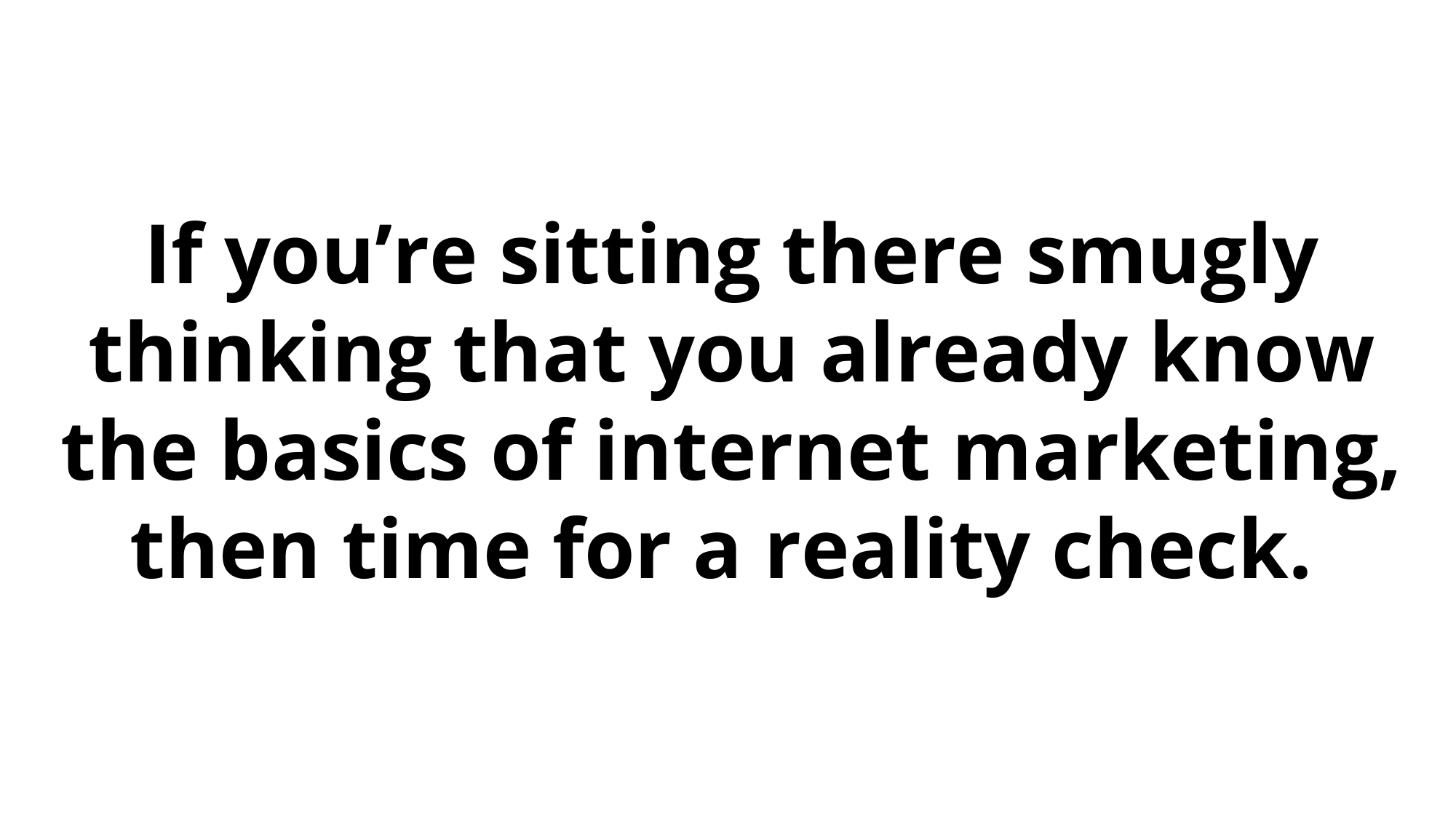

If you’re sitting there smugly thinking that you already know the basics of internet marketing, then time for a reality check.